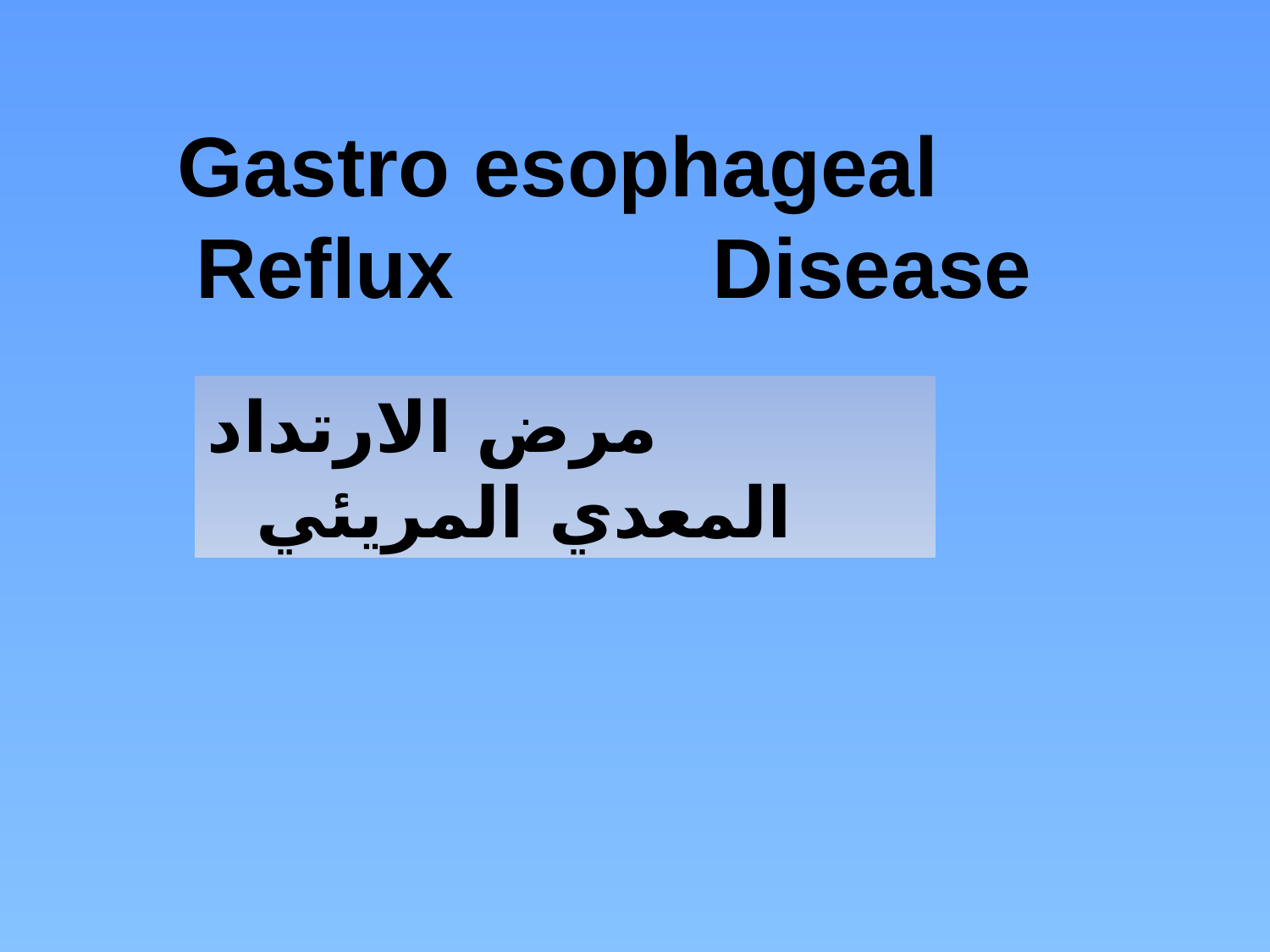

Gastro esophageal Reflux           Disease

مرض الارتداد المعدي المريئي